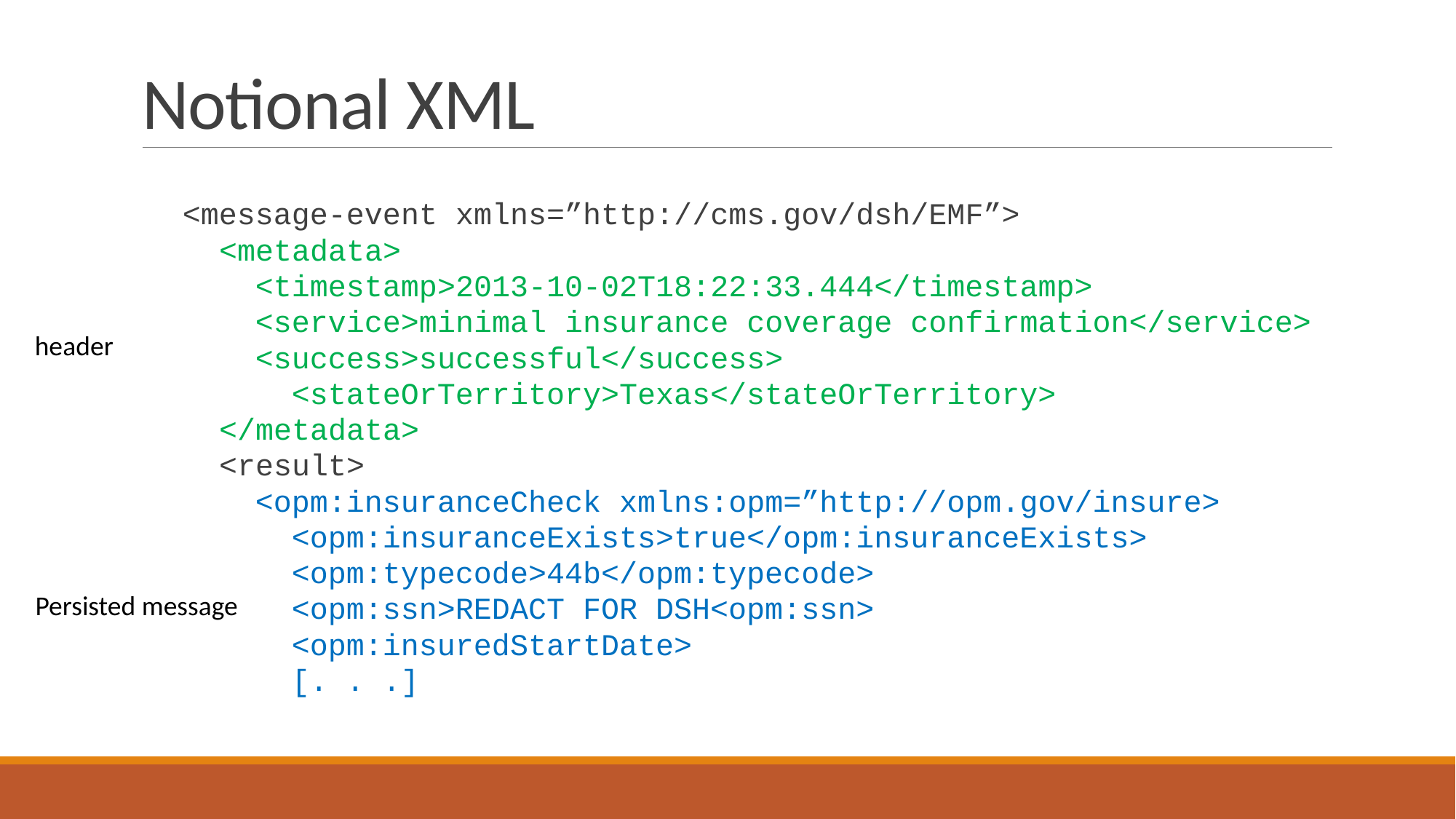

# Notional XML
<message-event xmlns=”http://cms.gov/dsh/EMF”>
  <metadata>
    <timestamp>2013-10-02T18:22:33.444</timestamp>
    <service>minimal insurance coverage confirmation</service>
    <success>successful</success>
	<stateOrTerritory>Texas</stateOrTerritory>
  </metadata>
  <result>
    <opm:insuranceCheck xmlns:opm=”http://opm.gov/insure>
      <opm:insuranceExists>true</opm:insuranceExists>
      <opm:typecode>44b</opm:typecode>
      <opm:ssn>REDACT FOR DSH<opm:ssn>
      <opm:insuredStartDate>
      [. . .]

header
Persisted message